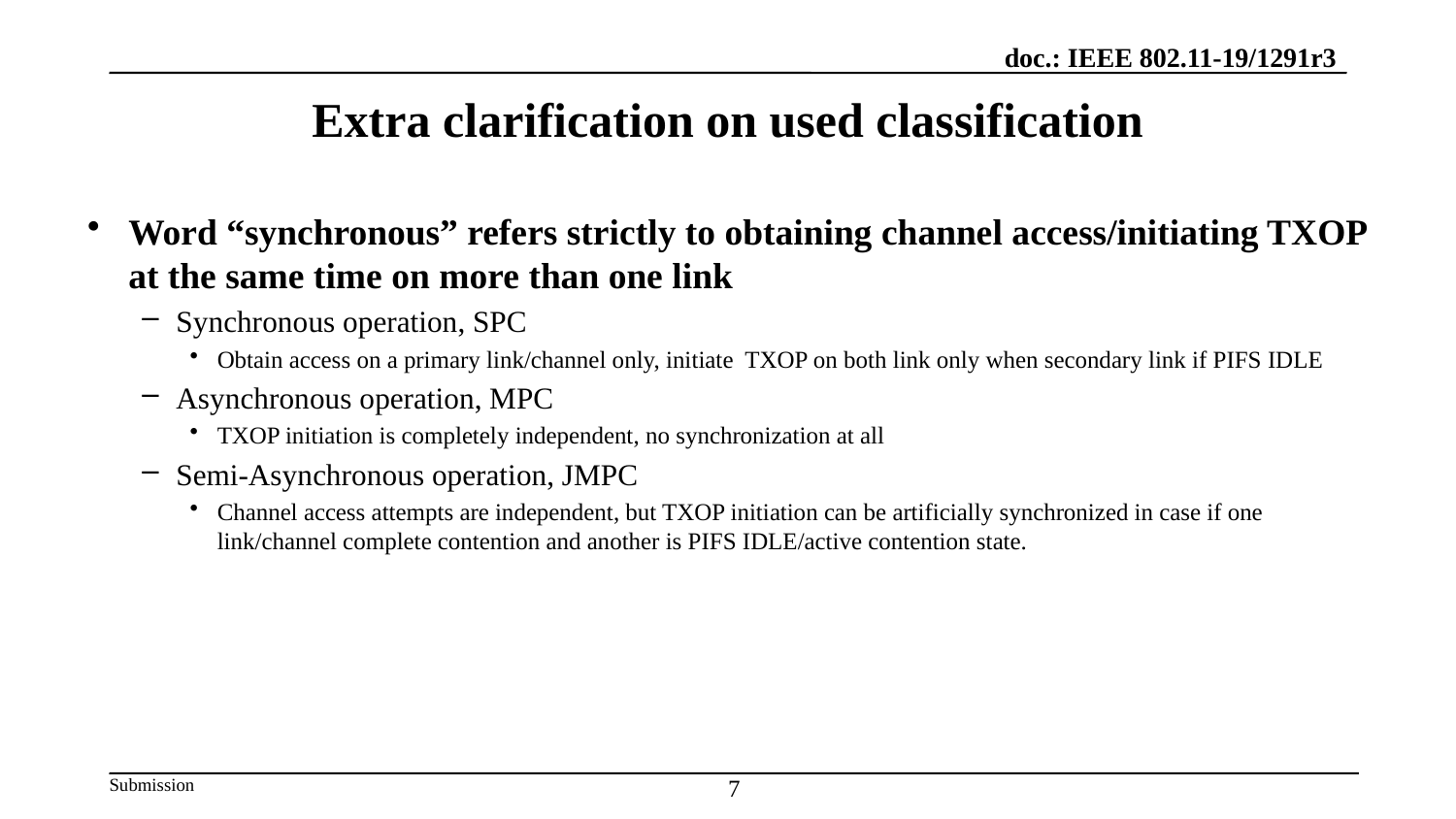

# Extra clarification on used classification
Word “synchronous” refers strictly to obtaining channel access/initiating TXOP at the same time on more than one link
Synchronous operation, SPC
Obtain access on a primary link/channel only, initiate  TXOP on both link only when secondary link if PIFS IDLE
Asynchronous operation, MPC
TXOP initiation is completely independent, no synchronization at all
Semi-Asynchronous operation, JMPC
Channel access attempts are independent, but TXOP initiation can be artificially synchronized in case if one link/channel complete contention and another is PIFS IDLE/active contention state.

7